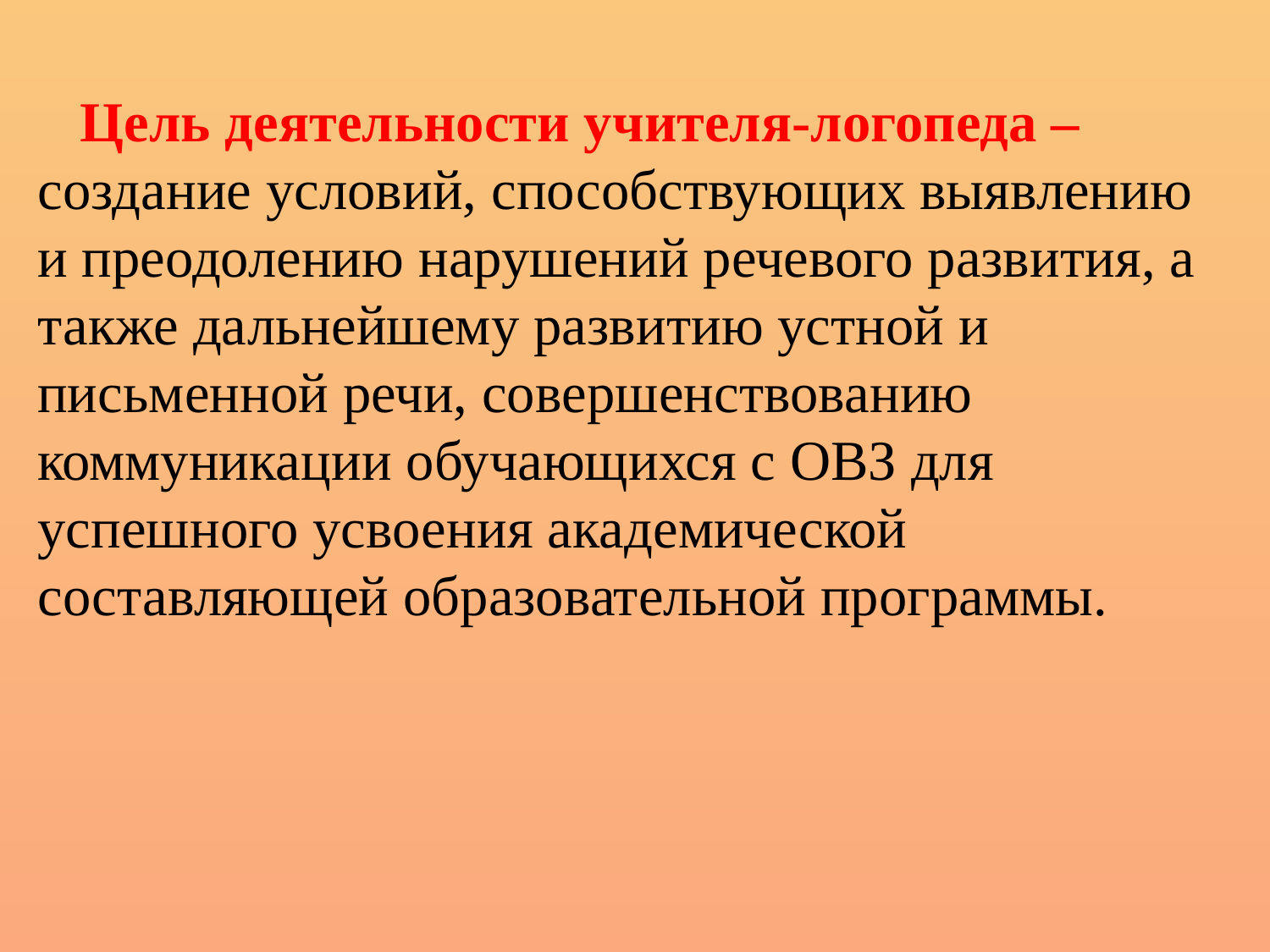

Цель деятельности учителя-логопеда – создание условий, способствующих выявлению и преодолению нарушений речевого развития, а также дальнейшему развитию устной и письменной речи, совершенствованию коммуникации обучающихся с ОВЗ для успешного усвоения академической составляющей образовательной программы.
#